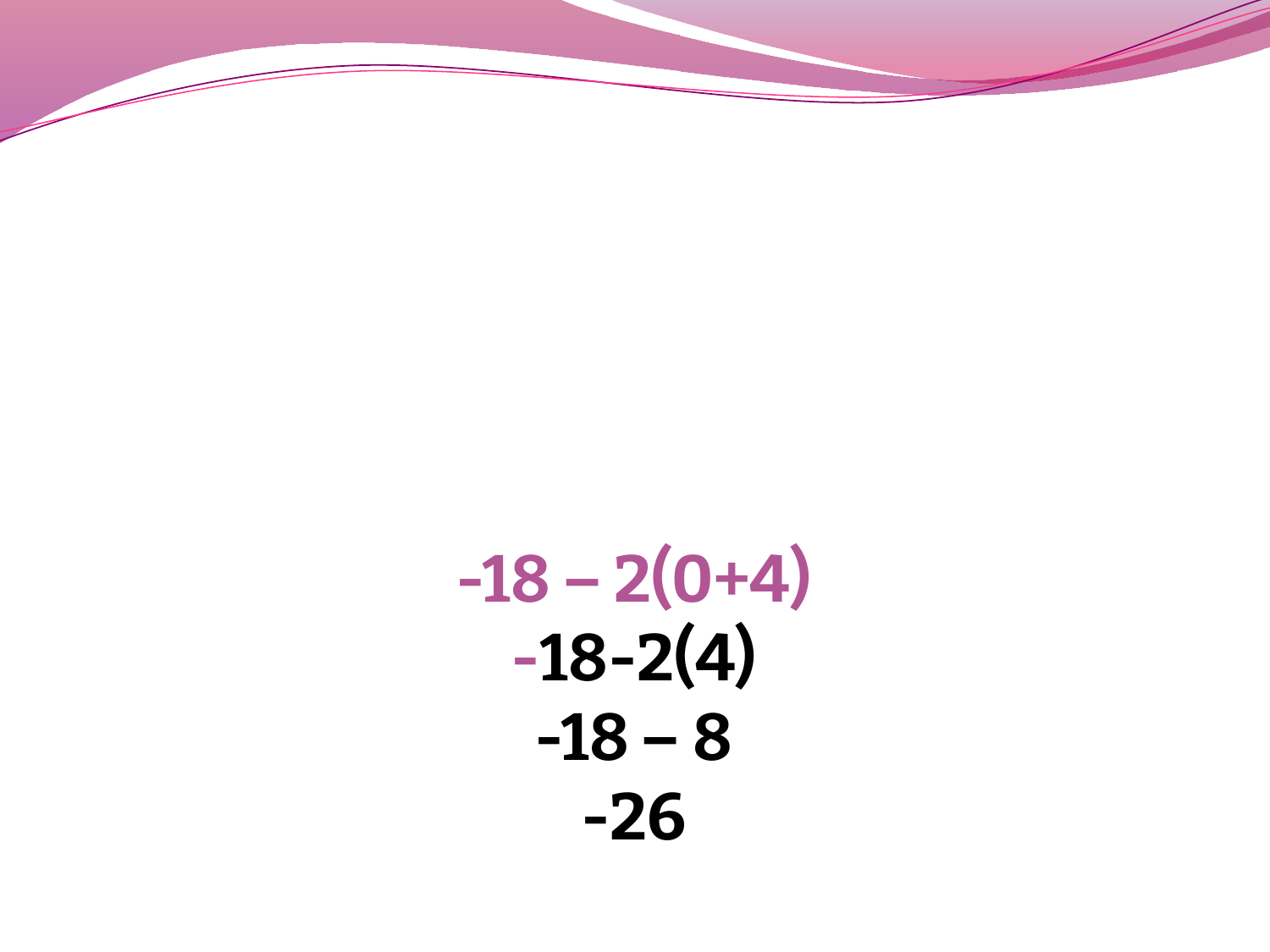

# -18 – 2(0+4) -18-2(4) -18 – 8 -26